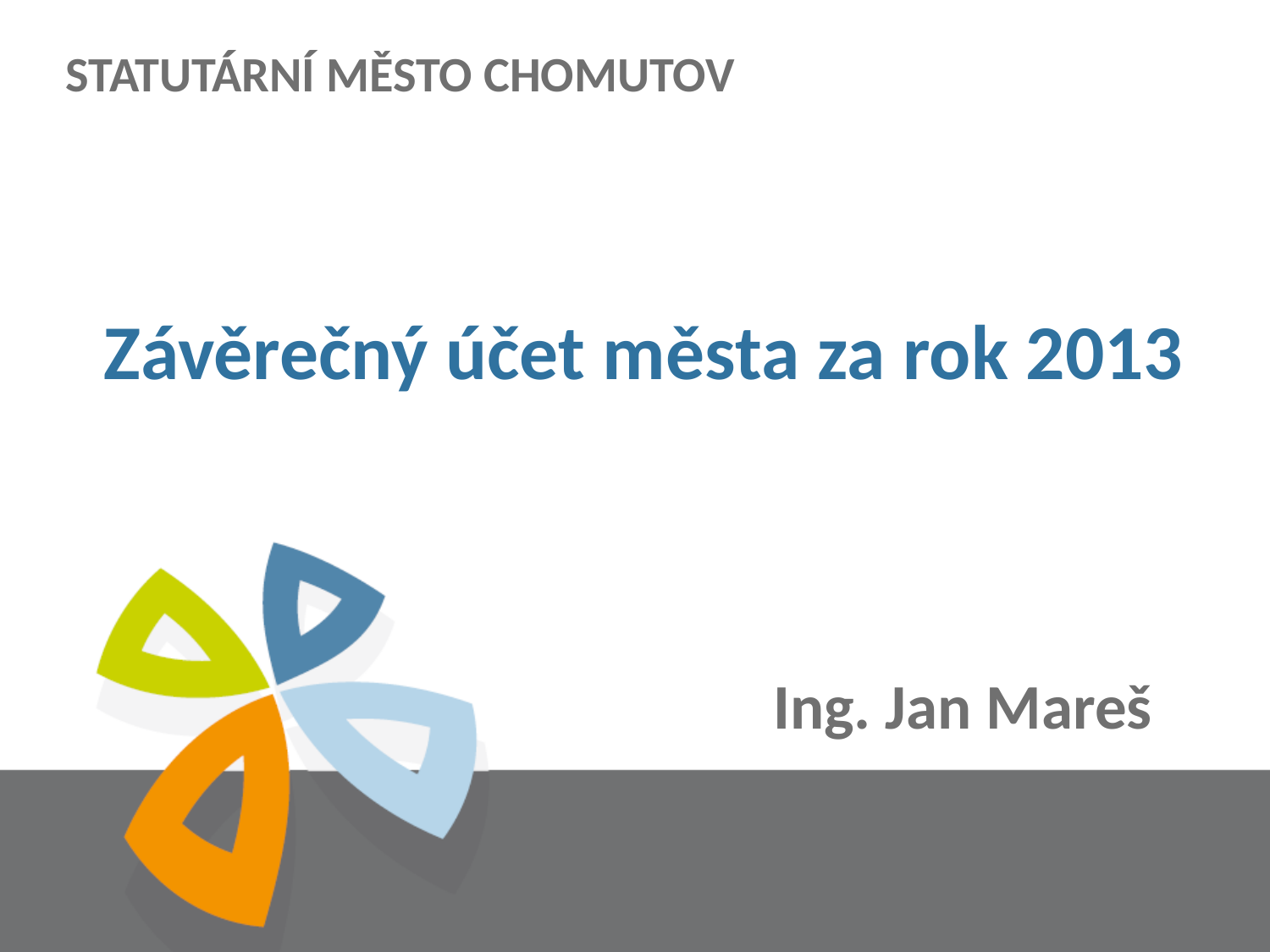

# Závěrečný účet města za rok 2013